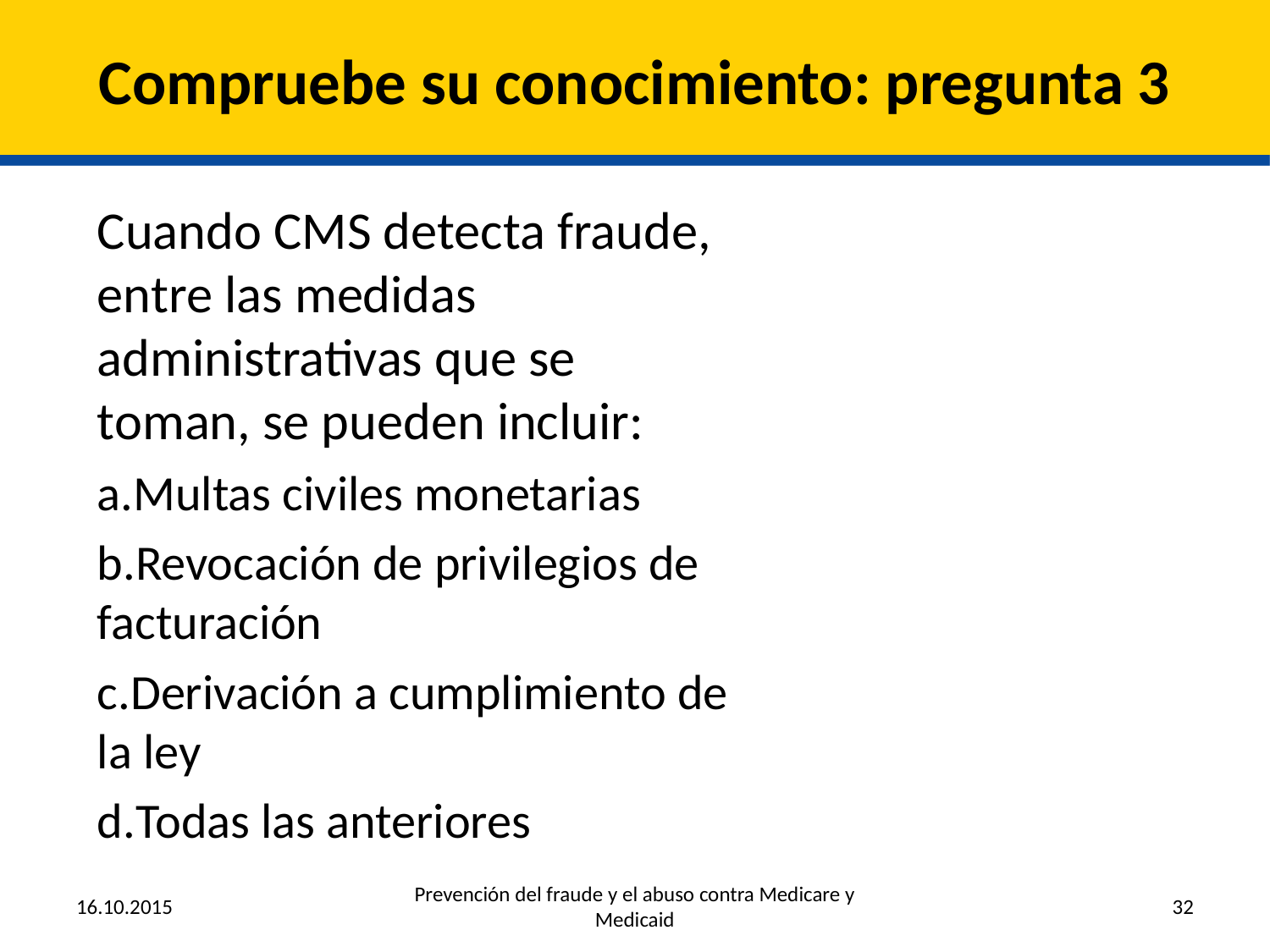

# Compruebe su conocimiento: pregunta 3
Cuando CMS detecta fraude, entre las medidas administrativas que se toman, se pueden incluir:
Multas civiles monetarias
Revocación de privilegios de facturación
Derivación a cumplimiento de la ley
Todas las anteriores

16.10.2015
Prevención del fraude y el abuso contra Medicare y Medicaid
32